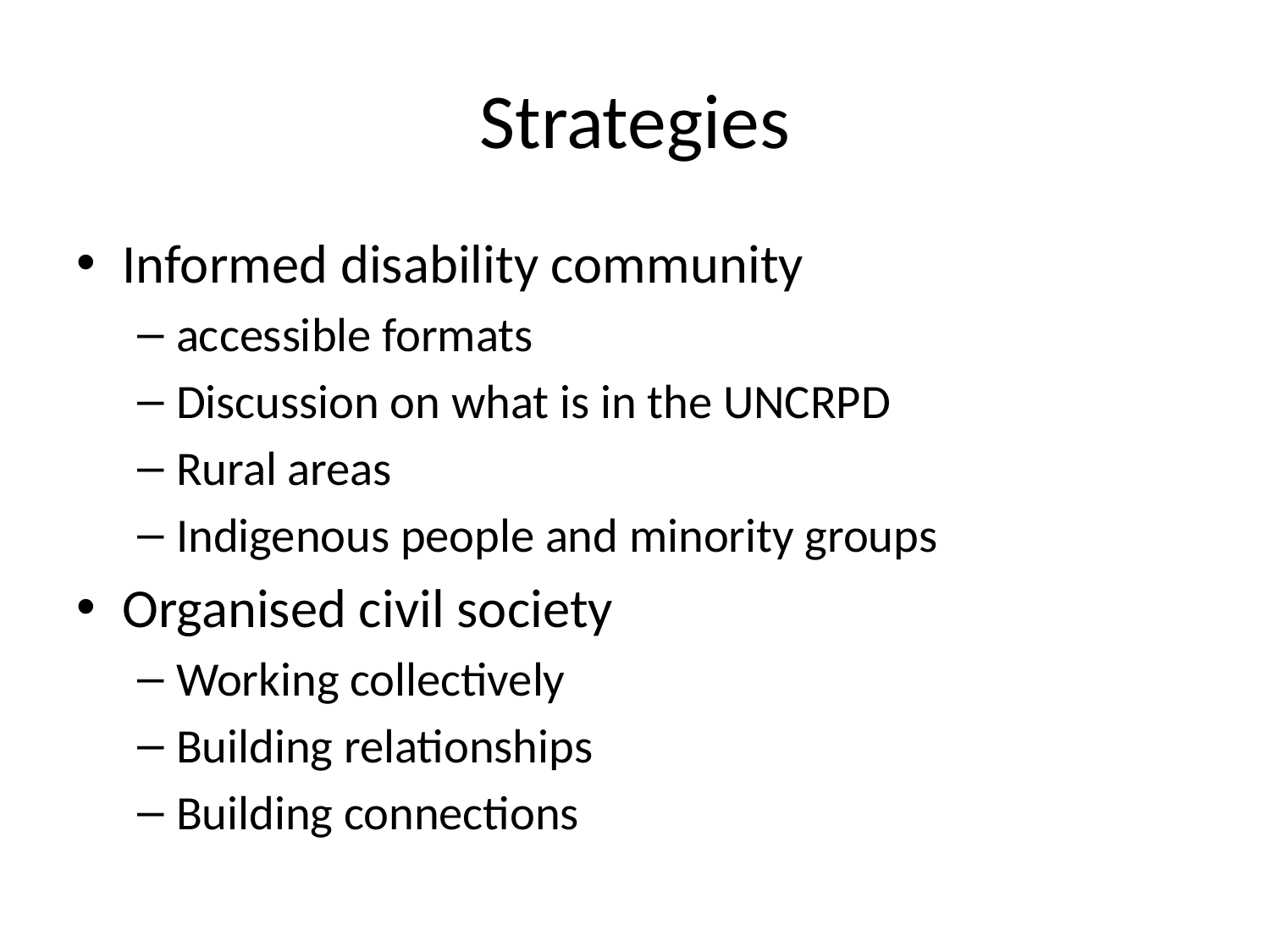

# Strategies
Informed disability community
accessible formats
Discussion on what is in the UNCRPD
Rural areas
Indigenous people and minority groups
Organised civil society
Working collectively
Building relationships
Building connections